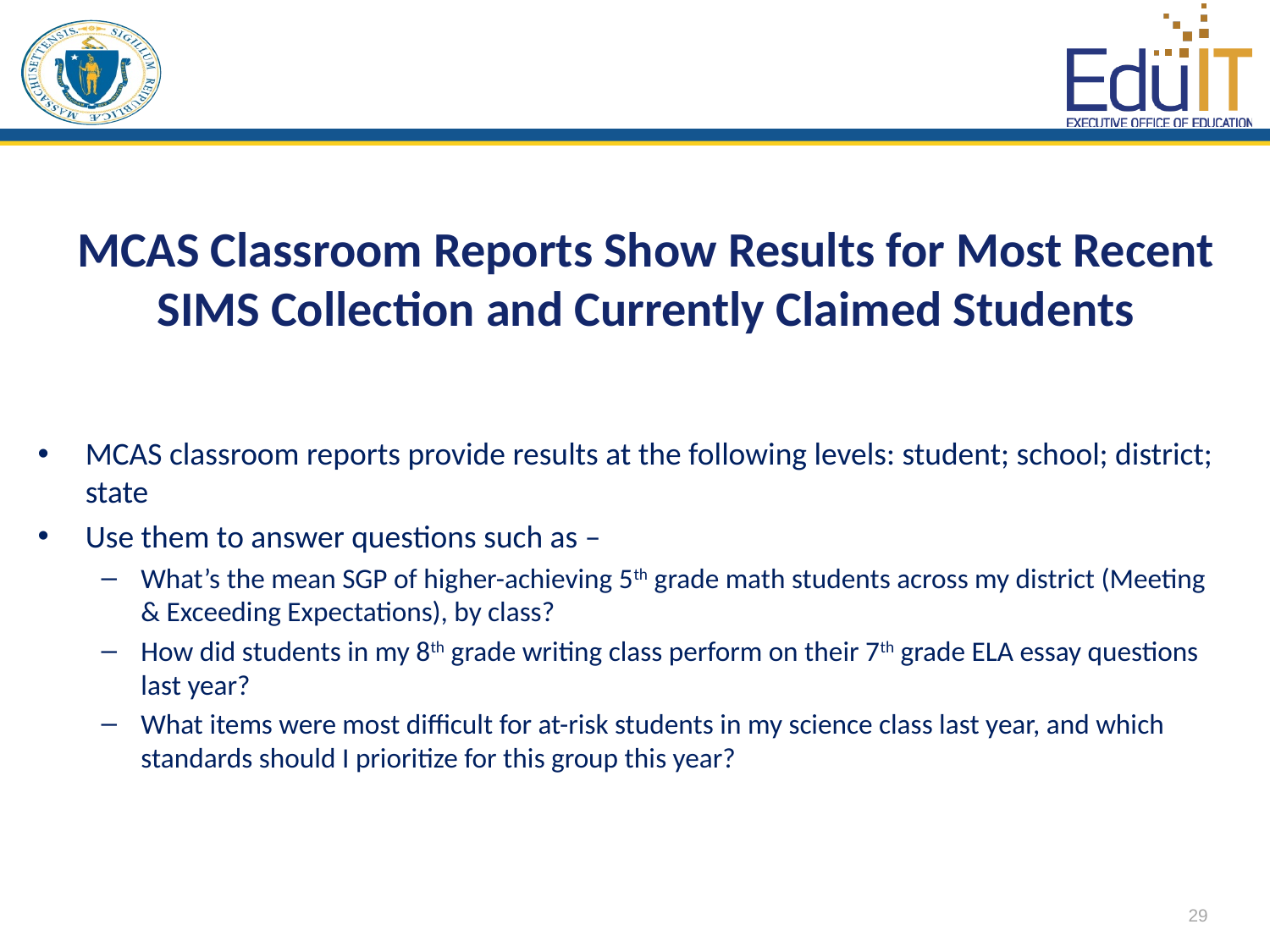

# MCAS Classroom Reports Show Results for Most Recent SIMS Collection and Currently Claimed Students
MCAS classroom reports provide results at the following levels: student; school; district; state
Use them to answer questions such as –
What’s the mean SGP of higher-achieving 5th grade math students across my district (Meeting & Exceeding Expectations), by class?
How did students in my 8th grade writing class perform on their 7th grade ELA essay questions last year?
What items were most difficult for at-risk students in my science class last year, and which standards should I prioritize for this group this year?